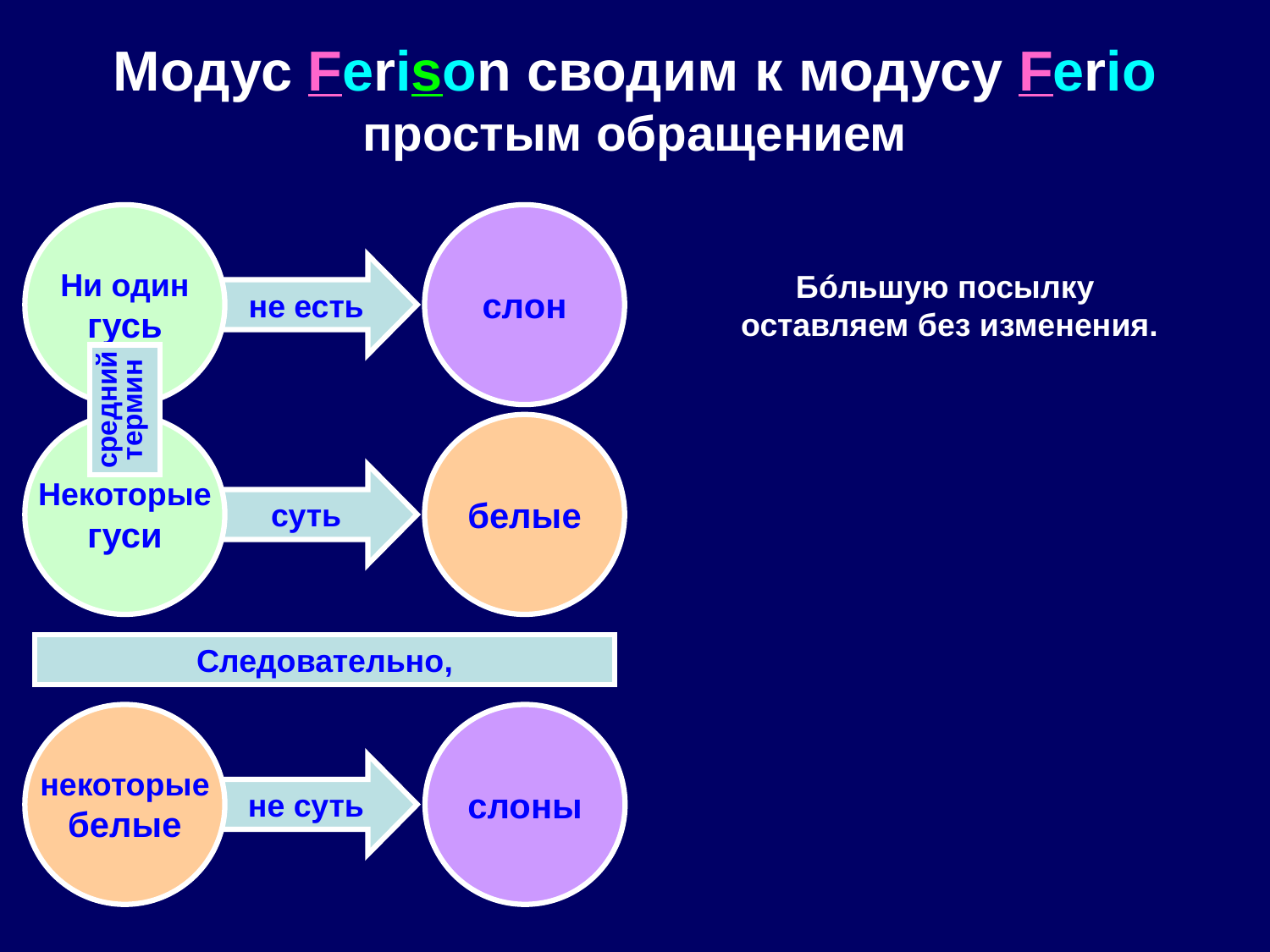

# Модус Ferison сводим к модусу Ferio простым обращением
Ни один
гусь
слон
Бóльшую посылку
оставляем без изменения.
не есть
средний
термин
Некоторые
гуси
белые
суть
Следовательно,
некоторые
белые
слоны
не суть